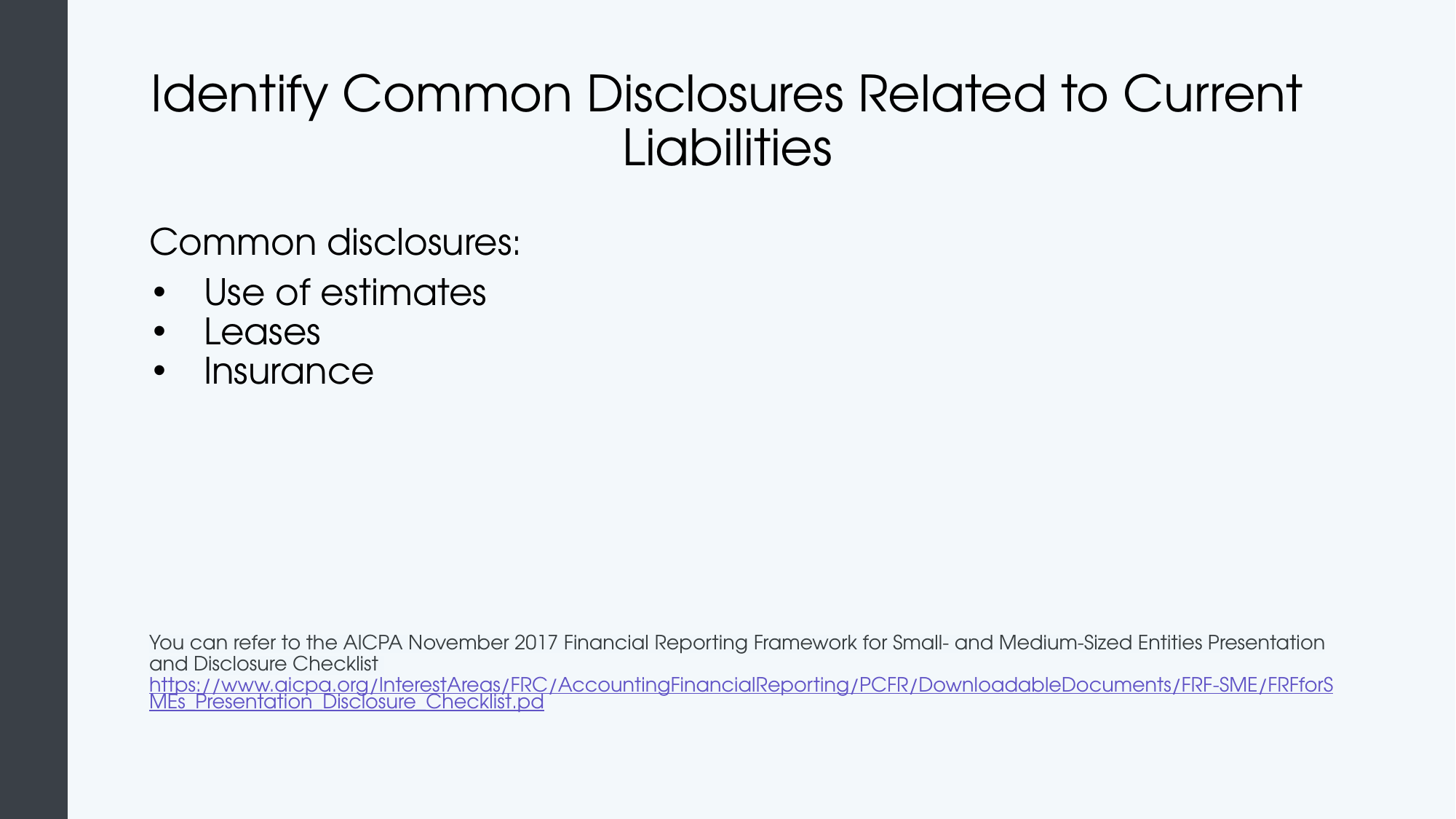

# Identify Common Disclosures Related to Current Liabilities
Common disclosures:
Use of estimates
Leases
Insurance

You can refer to the AICPA November 2017 Financial Reporting Framework for Small- and Medium-Sized Entities Presentation and Disclosure Checklist https://www.aicpa.org/InterestAreas/FRC/AccountingFinancialReporting/PCFR/DownloadableDocuments/FRF-SME/FRFforSMEs_Presentation_Disclosure_Checklist.pd